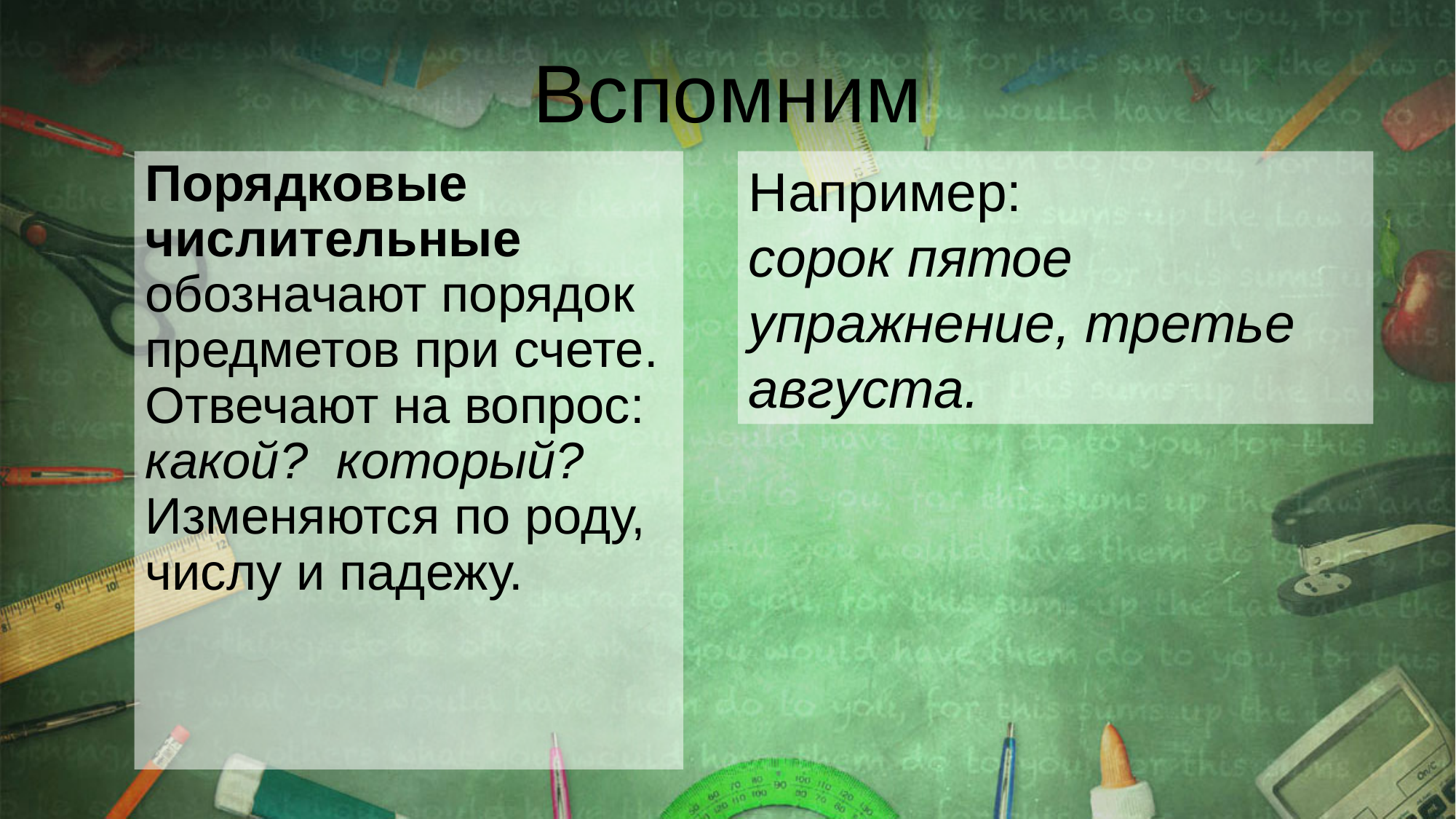

# Вспомним
Порядковые числительные обозначают порядок предметов при счете. Отвечают на вопрос: какой?  который? Изменяются по роду, числу и падежу.
Например:
сорок пятое упражнение, третье августа.